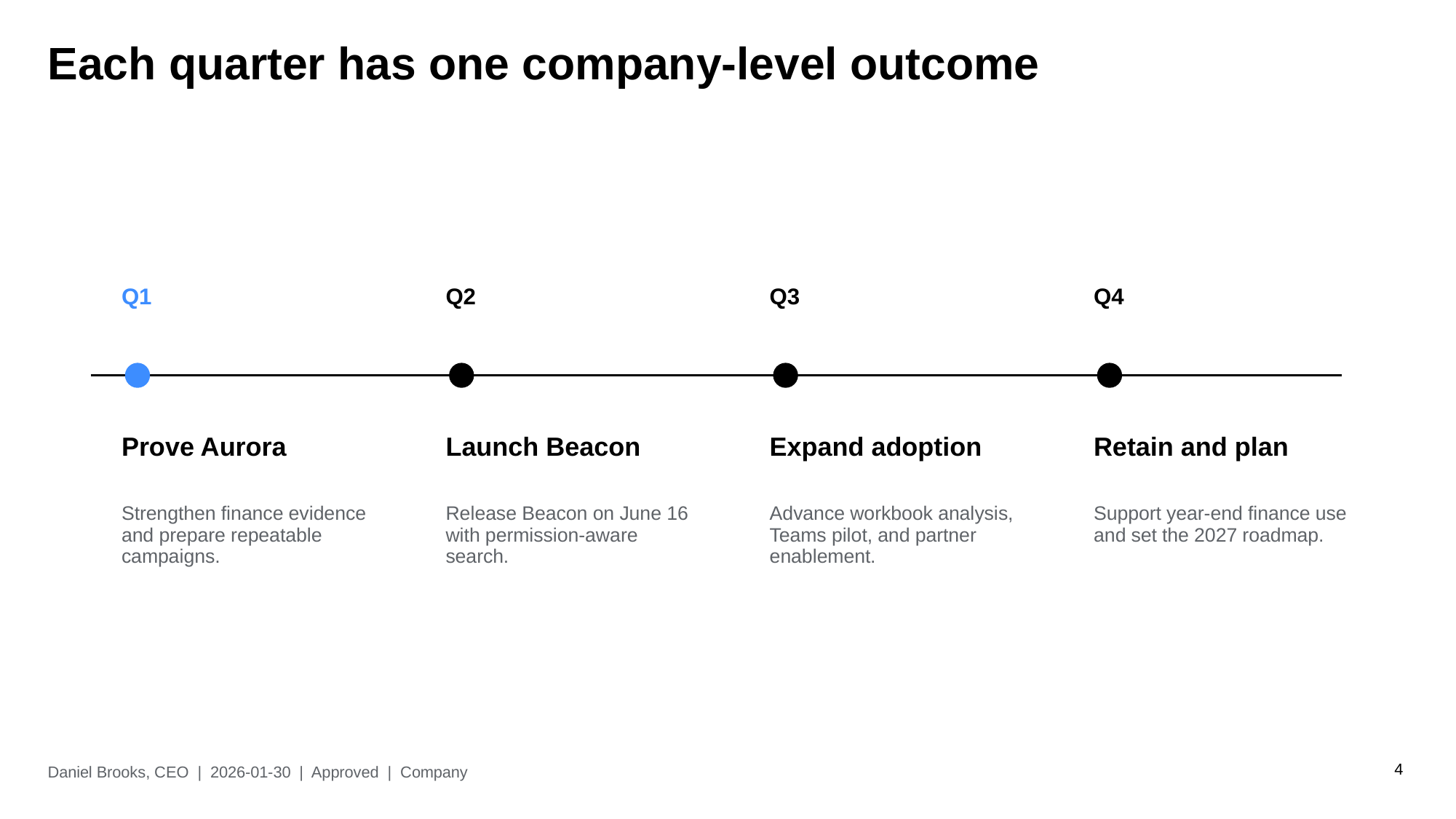

Each quarter has one company-level outcome
Q1
Q2
Q3
Q4

Prove Aurora
Launch Beacon
Expand adoption
Retain and plan
Strengthen finance evidence and prepare repeatable campaigns.
Release Beacon on June 16 with permission-aware search.
Advance workbook analysis, Teams pilot, and partner enablement.
Support year-end finance use and set the 2027 roadmap.
4
Daniel Brooks, CEO  |  2026-01-30  |  Approved  |  Company